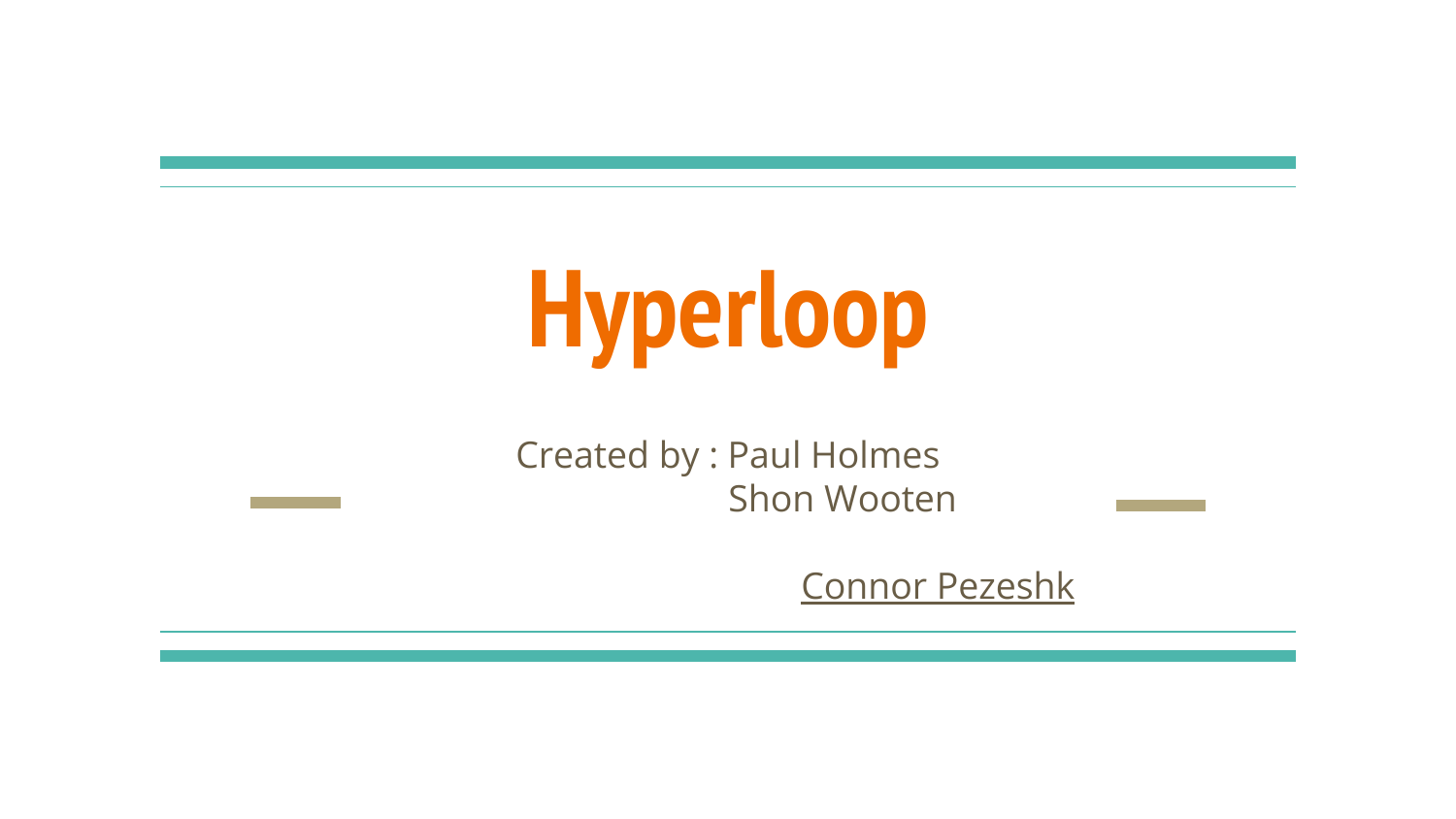

# Hyperloop
Created by : Paul Holmes
 Shon Wooten
				 Connor Pezeshk